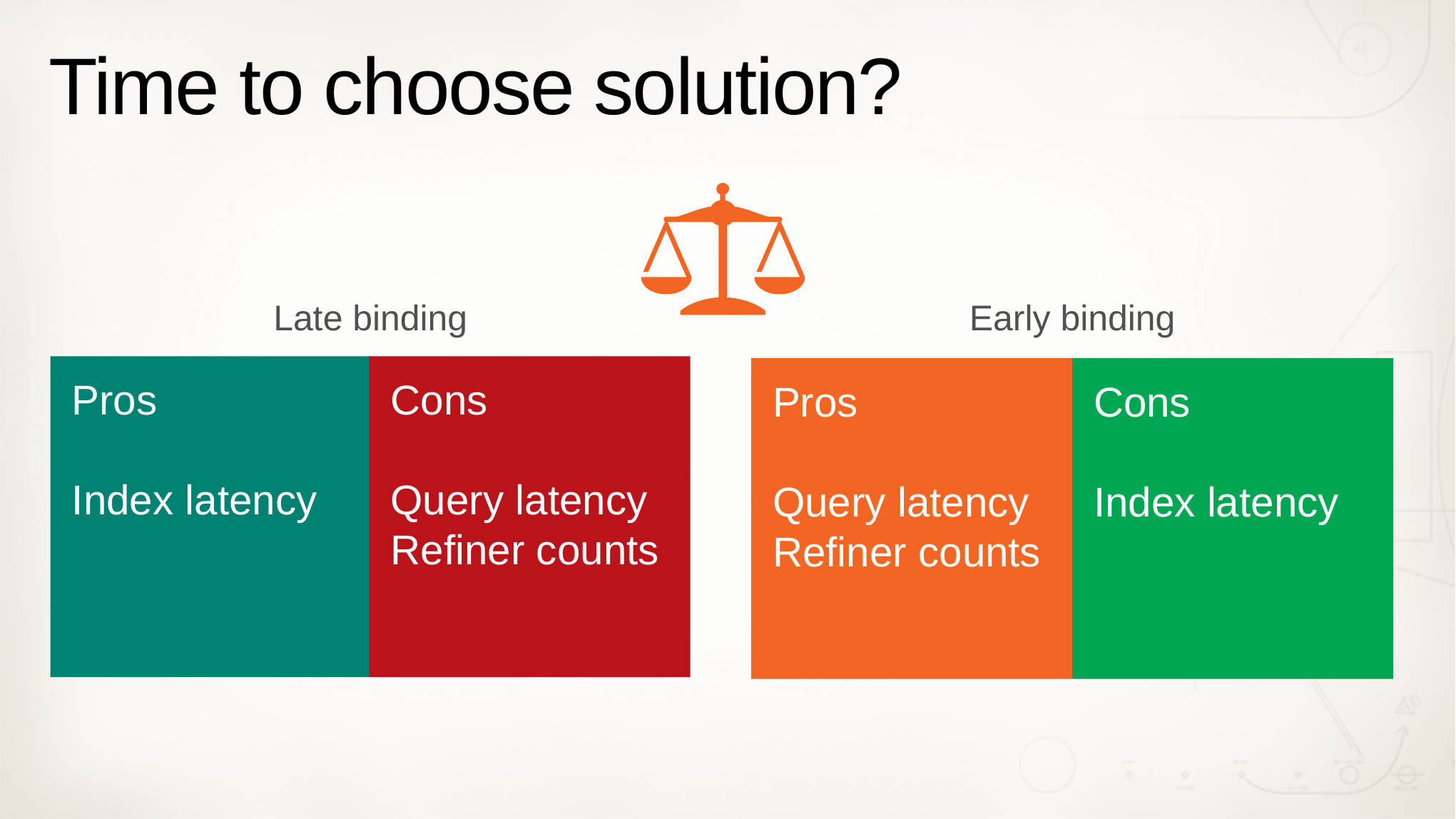

# Time to choose solution?

Late binding
Early binding
Pros

Index latency

Cons

Query latency
Refiner counts
Pros

Query latency
Refiner counts

Cons

Index latency